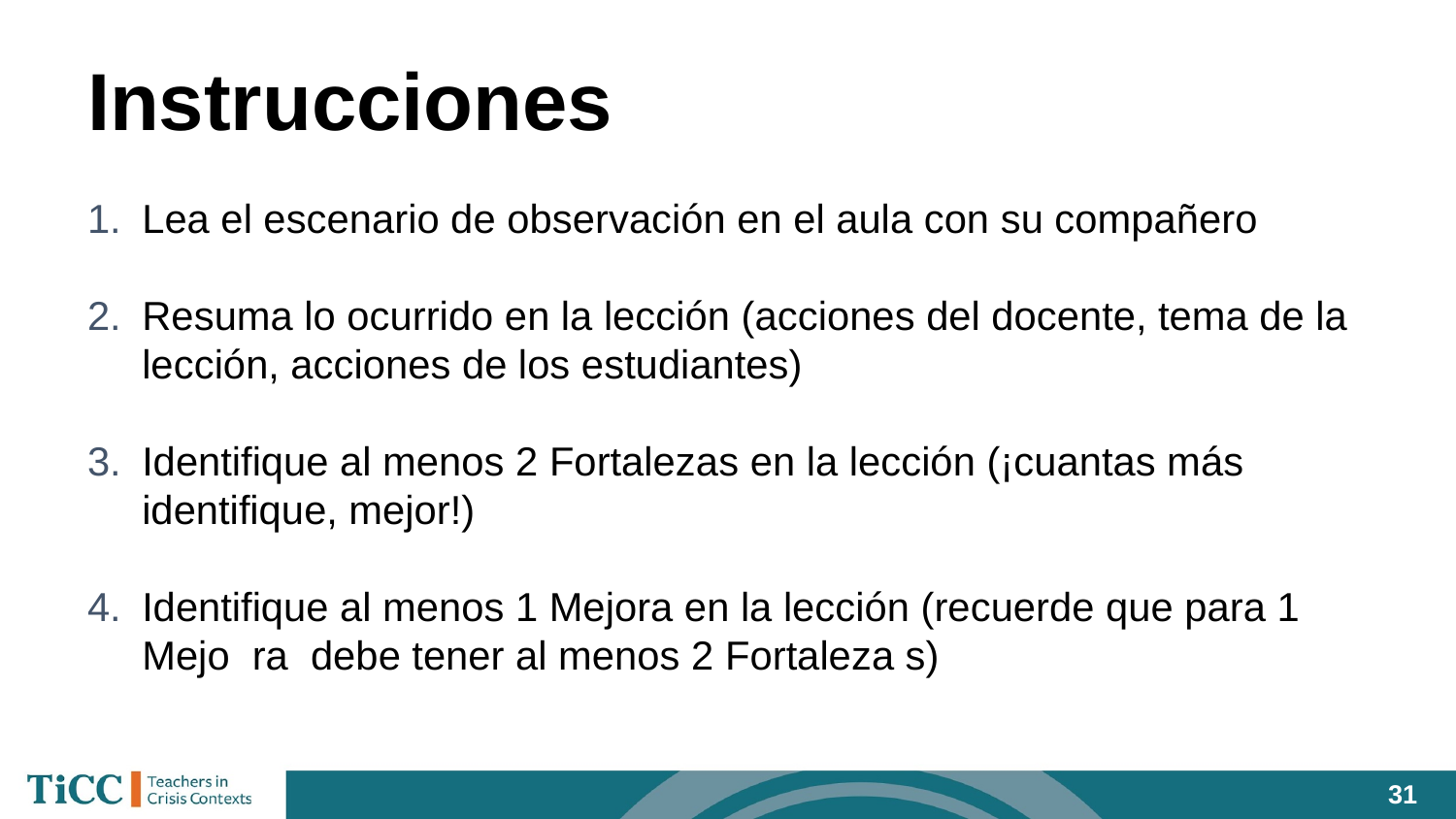

# Instrucciones
Lea el escenario de observación en el aula con su compañero

Resuma lo ocurrido en la lección (acciones del docente, tema de la lección, acciones de los estudiantes)

Identifique al menos 2 Fortalezas en la lección (¡cuantas más identifique, mejor!)

Identifique al menos 1 Mejora en la lección (recuerde que para 1 Mejo  ra  debe tener al menos 2 Fortaleza s)
31